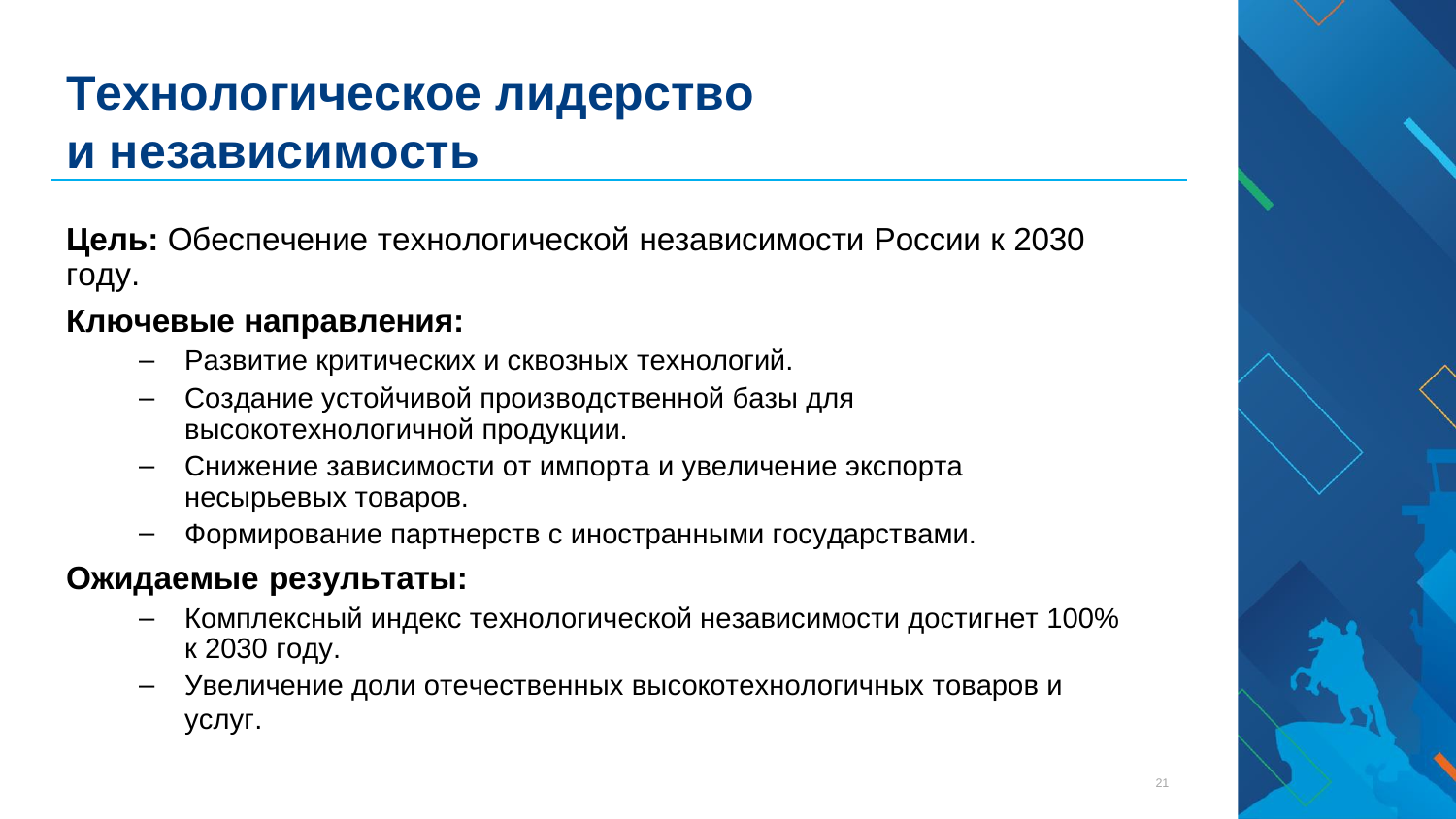

# Технологическое лидерство
и независимость

Цель: Обеспечение технологической независимости России к 2030 году.
Ключевые направления:
Развитие критических и сквозных технологий.
Создание устойчивой производственной базы для высокотехнологичной продукции.
Снижение зависимости от импорта и увеличение экспорта несырьевых товаров.
Формирование партнерств с иностранными государствами.
Ожидаемые результаты:
Комплексный индекс технологической независимости достигнет 100% к 2030 году.
Увеличение доли отечественных высокотехнологичных товаров и услуг.
21